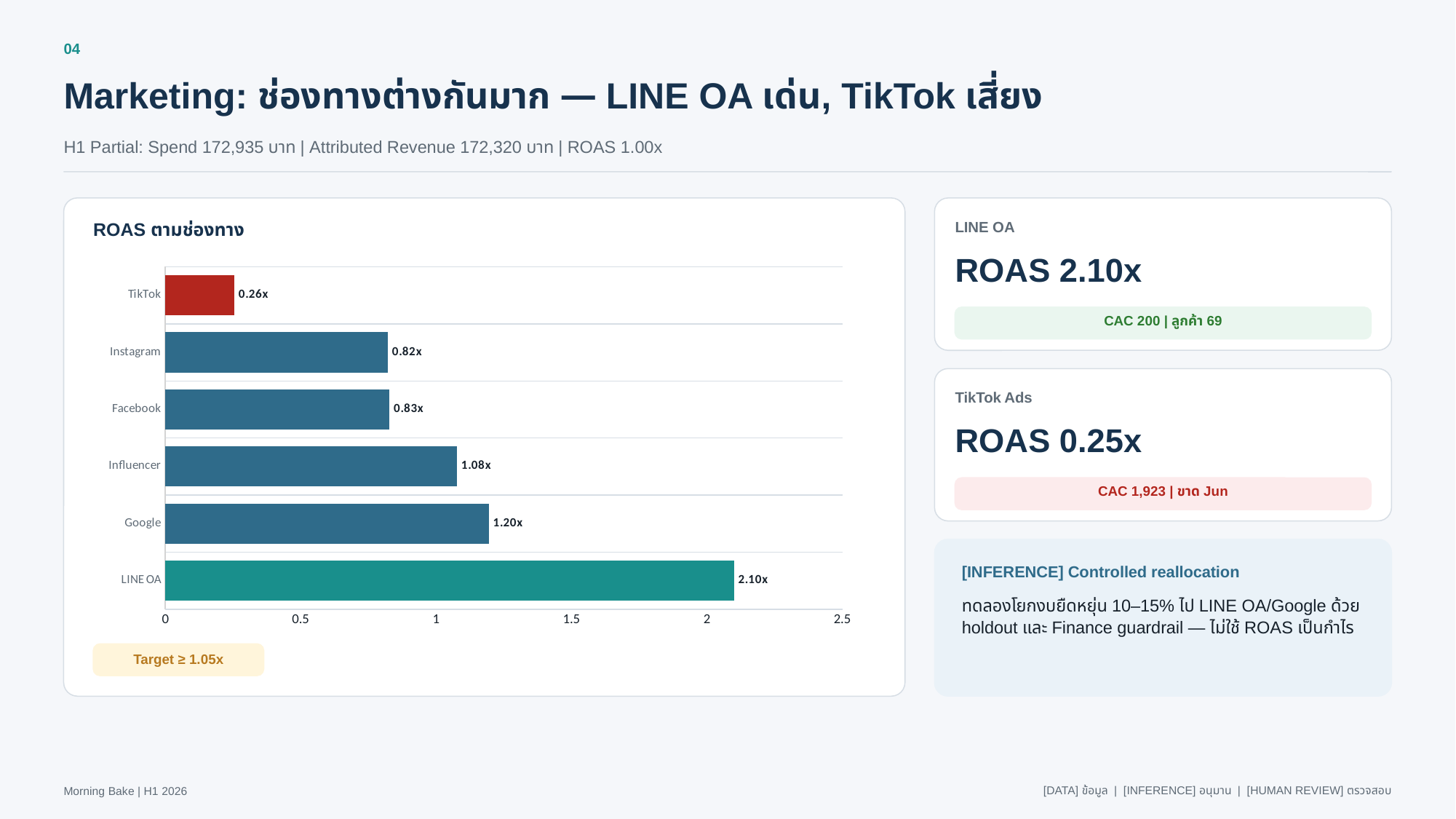

04
Marketing: ช่องทางต่างกันมาก — LINE OA เด่น, TikTok เสี่ยง
H1 Partial: Spend 172,935 บาท | Attributed Revenue 172,320 บาท | ROAS 1.00x

LINE OA
ROAS ตามช่องทาง
ROAS 2.10x

### Chart

| Category |  |
|---|---|
| LINE OA | 2.1 |
| Google | 1.195 |
| Influencer | 1.077 |
| Facebook | 0.828 |
| Instagram | 0.822 |
| TikTok | 0.255 |
CAC 200 | ลูกค้า 69

TikTok Ads
ROAS 0.25x

CAC 1,923 | ขาด Jun

[INFERENCE] Controlled reallocation
ทดลองโยกงบยืดหยุ่น 10–15% ไป LINE OA/Google ด้วย holdout และ Finance guardrail — ไม่ใช้ ROAS เป็นกำไร

Target ≥ 1.05x
Morning Bake | H1 2026
[DATA] ข้อมูล  |  [INFERENCE] อนุมาน  |  [HUMAN REVIEW] ตรวจสอบ